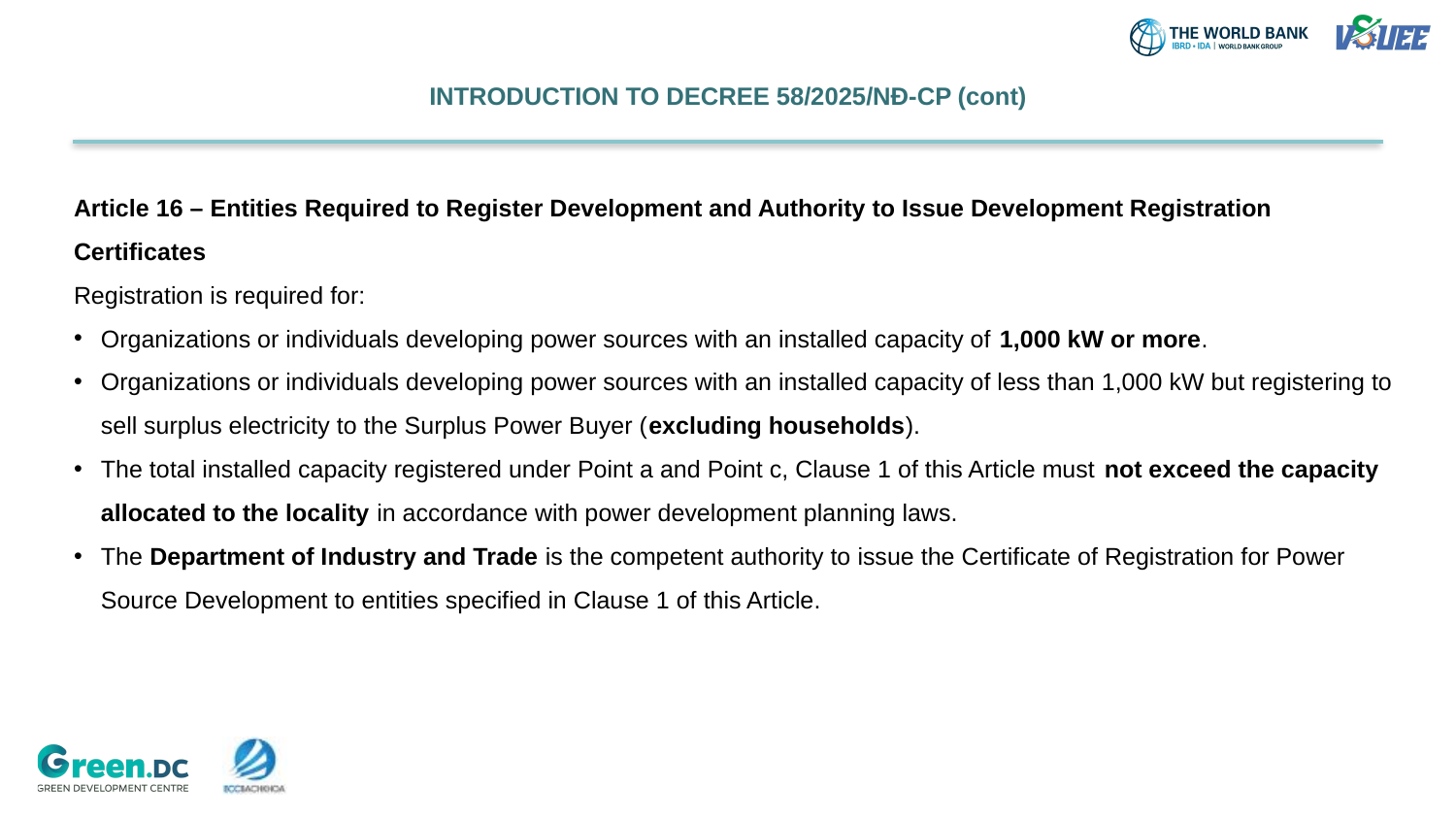

# INTRODUCTION TO DECREE 58/2025/NĐ-CP (cont)
Article 16 – Entities Required to Register Development and Authority to Issue Development Registration Certificates
Registration is required for:
Organizations or individuals developing power sources with an installed capacity of 1,000 kW or more.
Organizations or individuals developing power sources with an installed capacity of less than 1,000 kW but registering to sell surplus electricity to the Surplus Power Buyer (excluding households).
The total installed capacity registered under Point a and Point c, Clause 1 of this Article must not exceed the capacity allocated to the locality in accordance with power development planning laws.
The Department of Industry and Trade is the competent authority to issue the Certificate of Registration for Power Source Development to entities specified in Clause 1 of this Article.